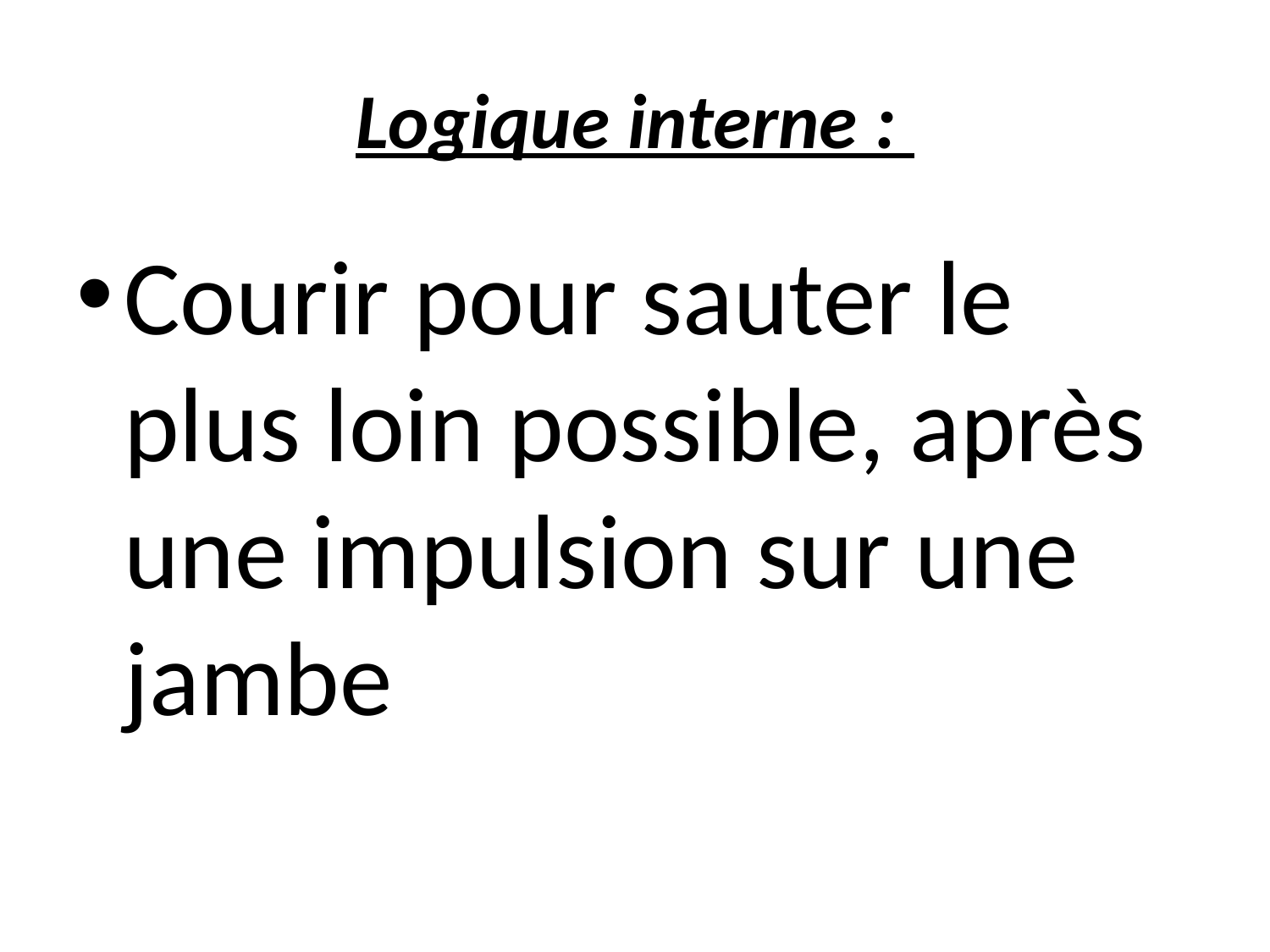

# Logique interne :
Courir pour sauter le plus loin possible, après une impulsion sur une jambe